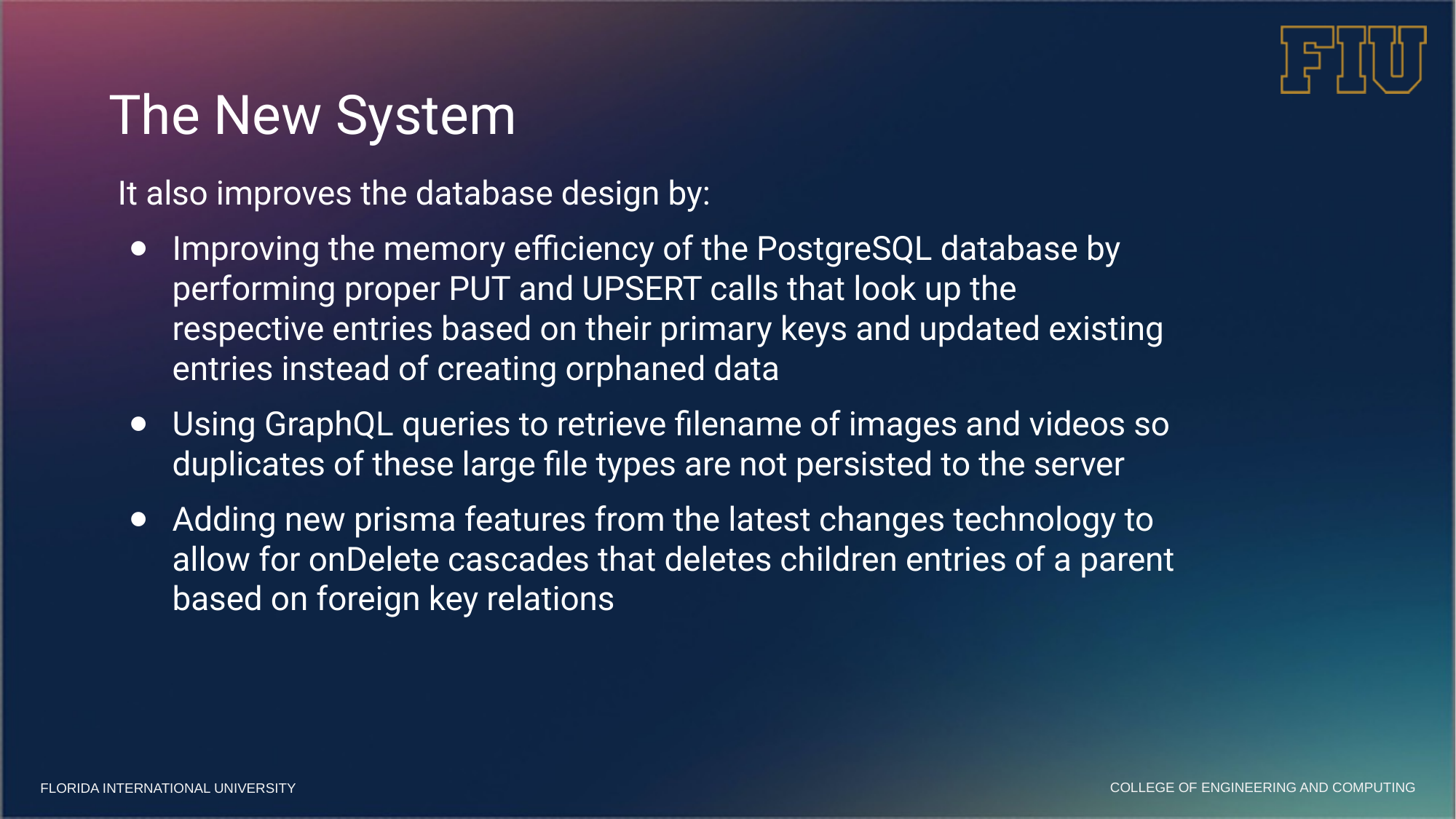

# The New System
It also improves the database design by:
Improving the memory efficiency of the PostgreSQL database by performing proper PUT and UPSERT calls that look up the respective entries based on their primary keys and updated existing entries instead of creating orphaned data
Using GraphQL queries to retrieve filename of images and videos so duplicates of these large file types are not persisted to the server
Adding new prisma features from the latest changes technology to allow for onDelete cascades that deletes children entries of a parent based on foreign key relations